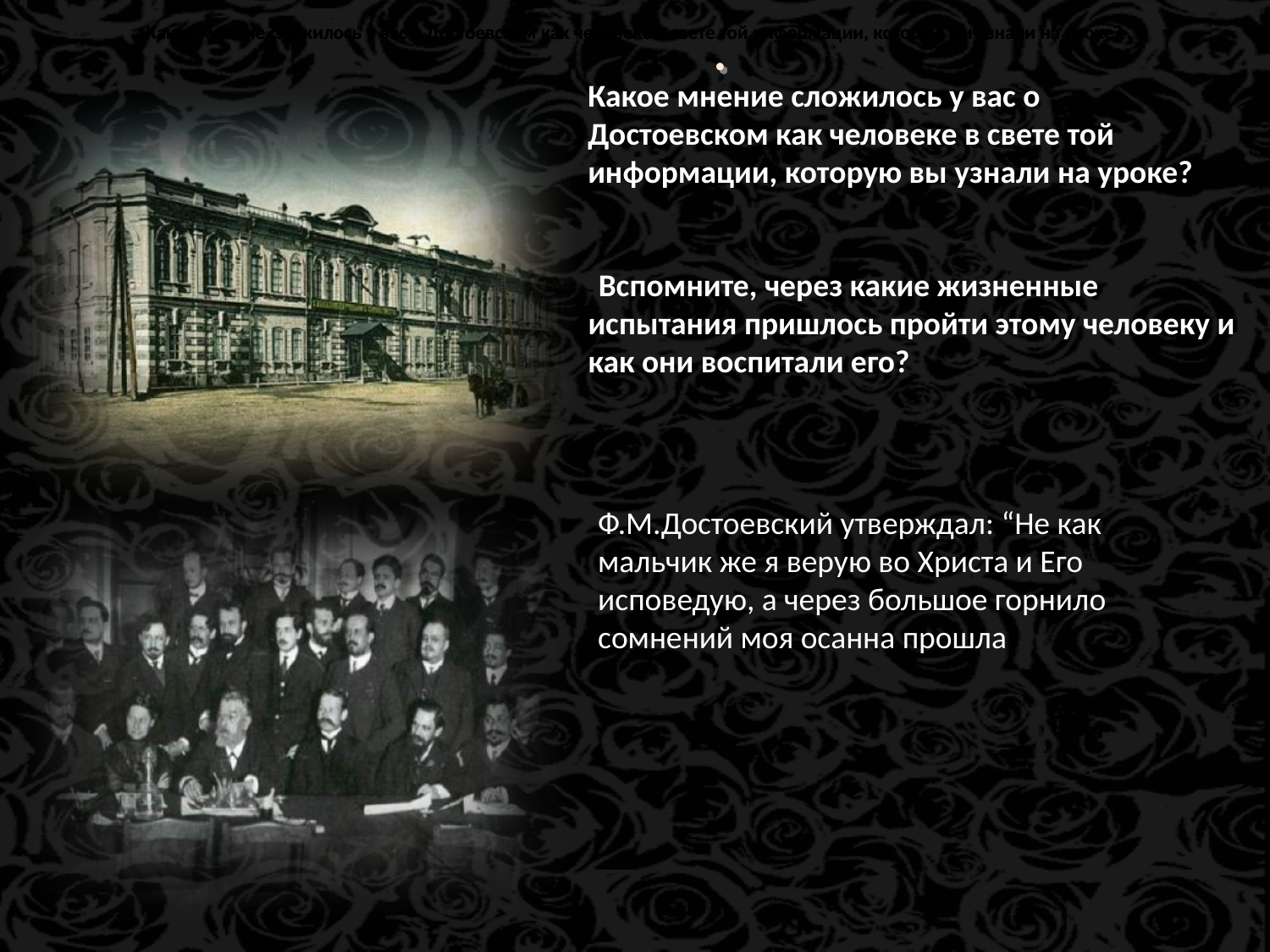

Какое мнение сложилось у вас о Достоевском как человеке в свете той информации, которую вы узнали на уроке?
Какое мнение сложилось у вас о Достоевском как человеке в свете той информации, которую вы узнали на уроке?
Какое мнение сложилось у вас о Достоевском как человеке в свете той информации, которую вы узнали на уроке?
.
Какое мнение сложилось у вас о Достоевском как человеке в свете той информации, которую вы узнали на уроке?

- Вспомните, через какие жизненные испытания пришлось пройти этому человеку и как они воспитали его?

Ф.М.Достоевский утверждал: “Не как мальчик же я верую во Христа и Его исповедую, а через большое горнило сомнений моя осанна прошла”